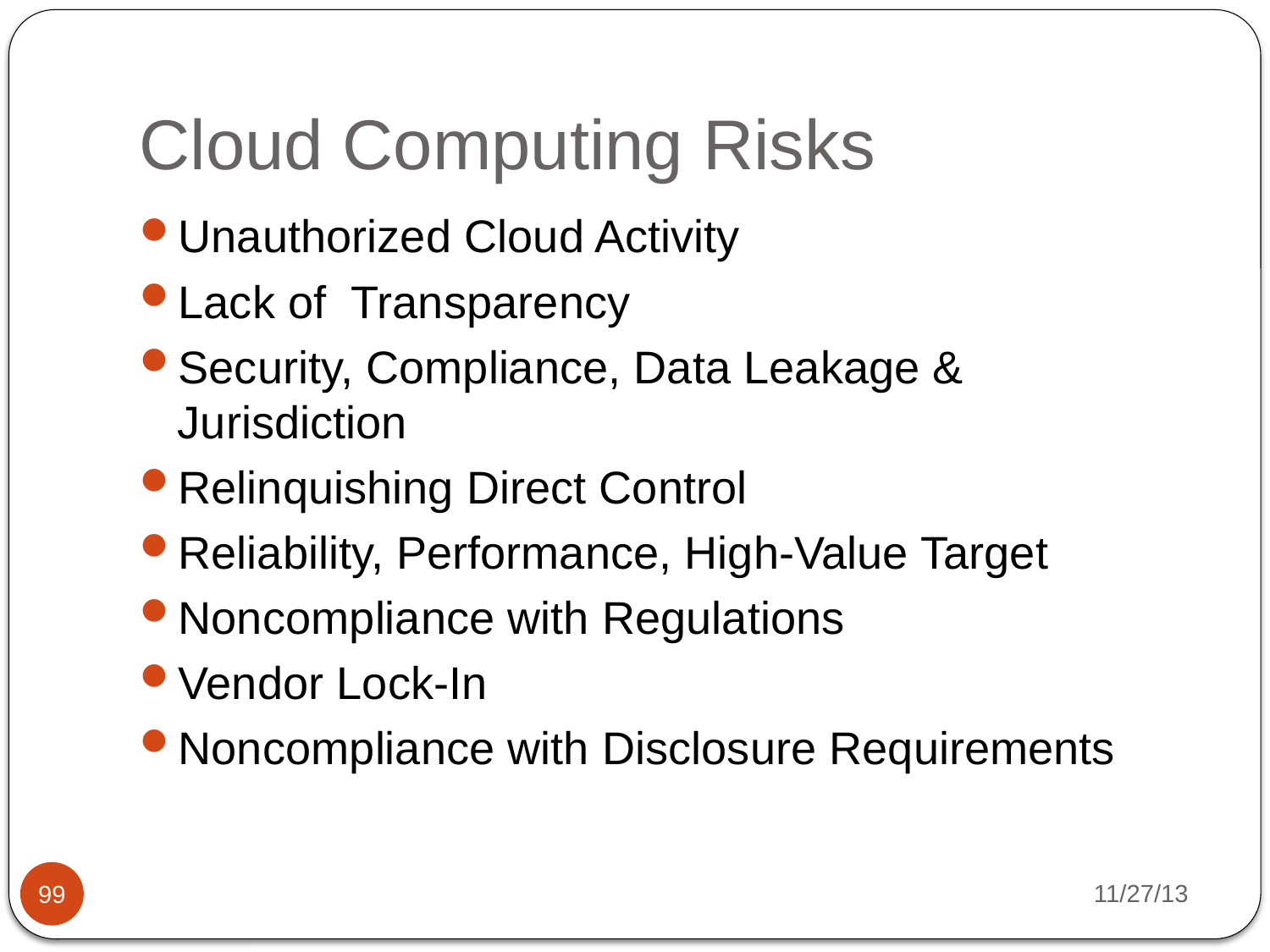

# Cloud Computing Risks
Unauthorized Cloud Activity
Lack of  Transparency
Security, Compliance, Data Leakage & Jurisdiction
Relinquishing Direct Control
Reliability, Performance, High-Value Target
Noncompliance with Regulations
Vendor Lock-In
Noncompliance with Disclosure Requirements

11/27/13
99